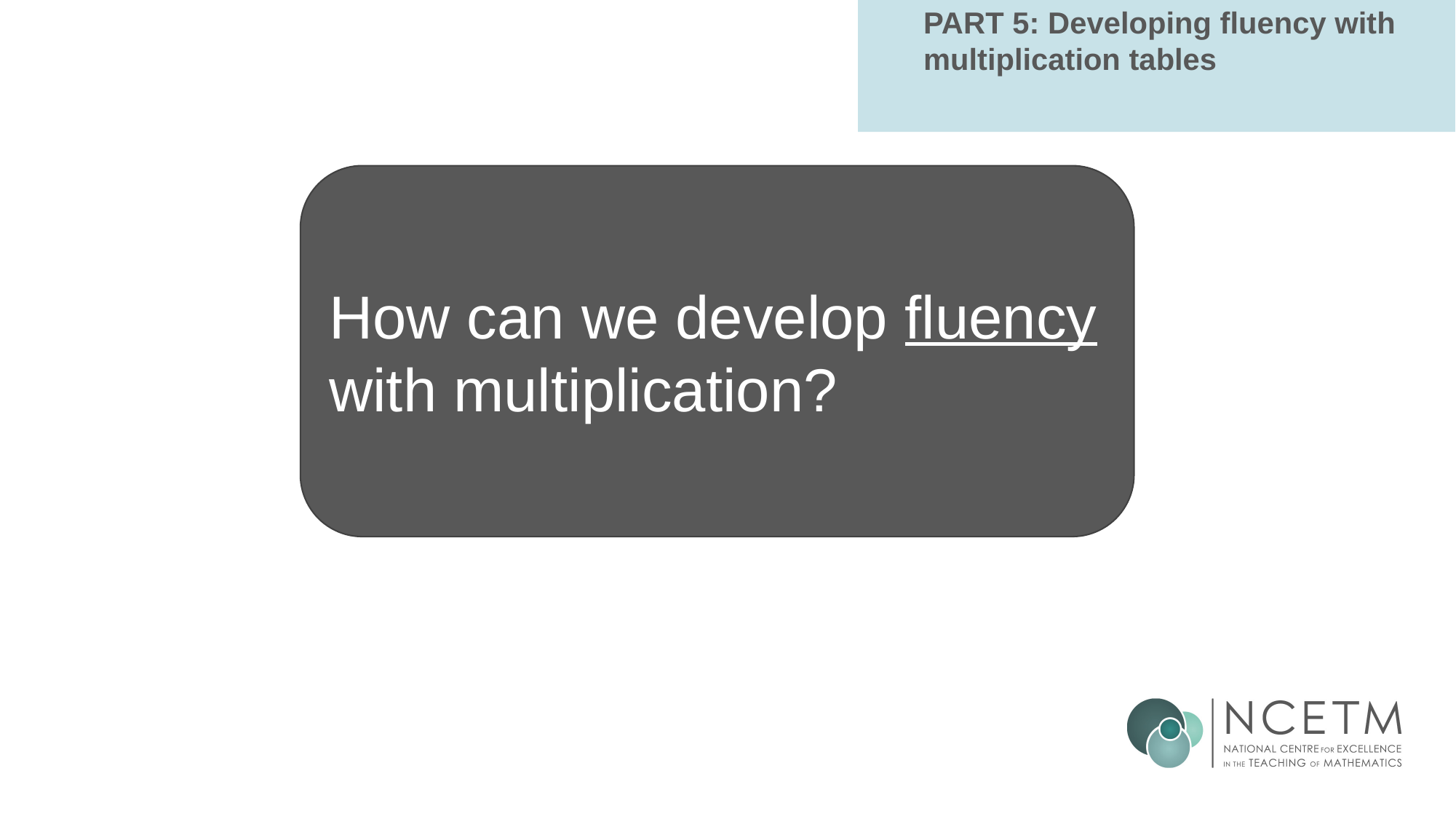

PART 5: Developing fluency with multiplication tables
How can we develop fluency with multiplication?facts?